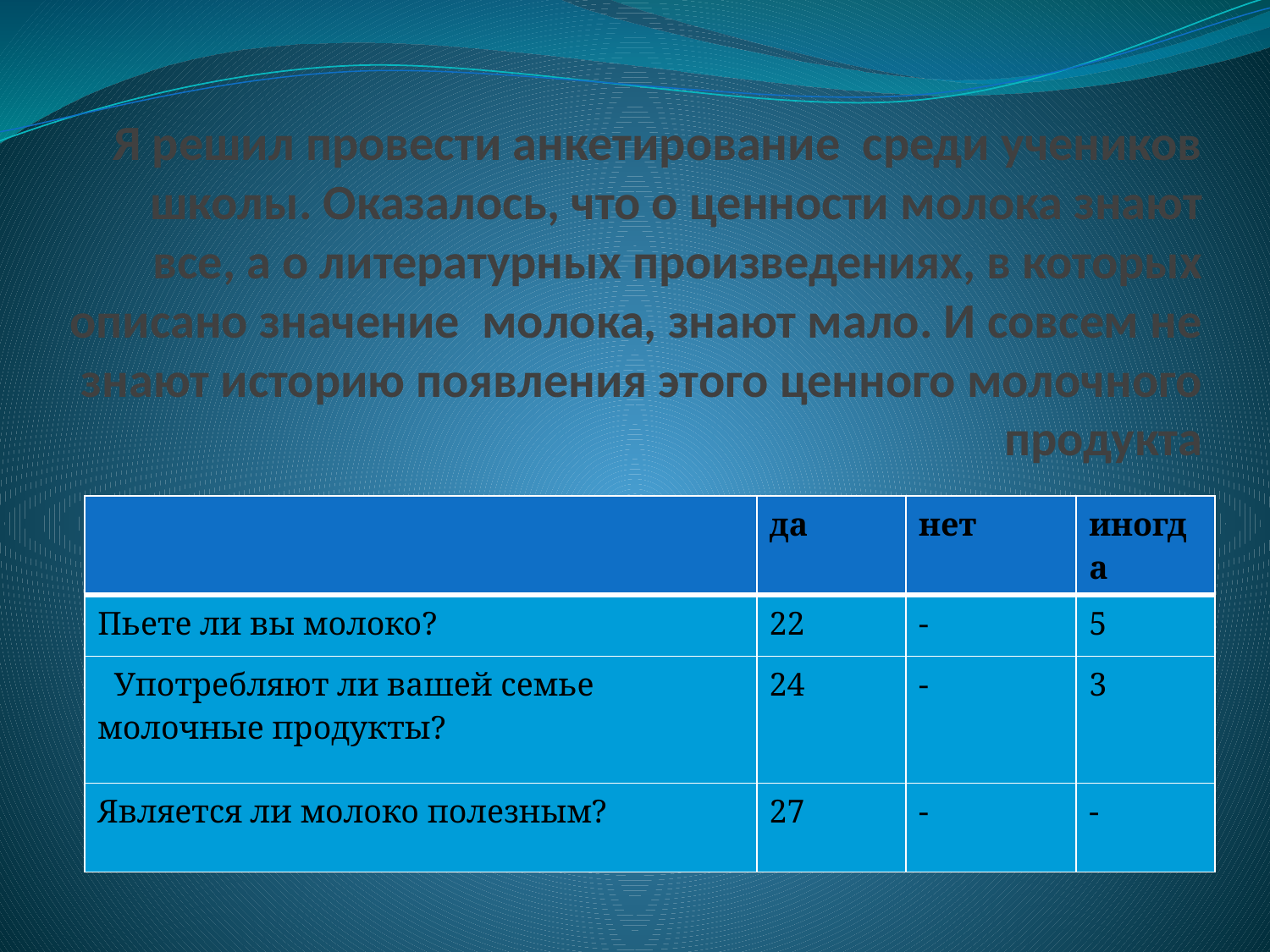

# Я решил провести анкетирование  среди учеников школы. Оказалось, что о ценности молока знают все, а о литературных произведениях, в которых описано значение  молока, знают мало. И совсем не знают историю появления этого ценного молочного продукта

|  | да | нет | иногда |
| --- | --- | --- | --- |
| Пьете ли вы молоко? | 22 | - | 5 |
| Употребляют ли вашей семье молочные продукты? | 24 | - | 3 |
| Является ли молоко полезным? | 27 | - | - |